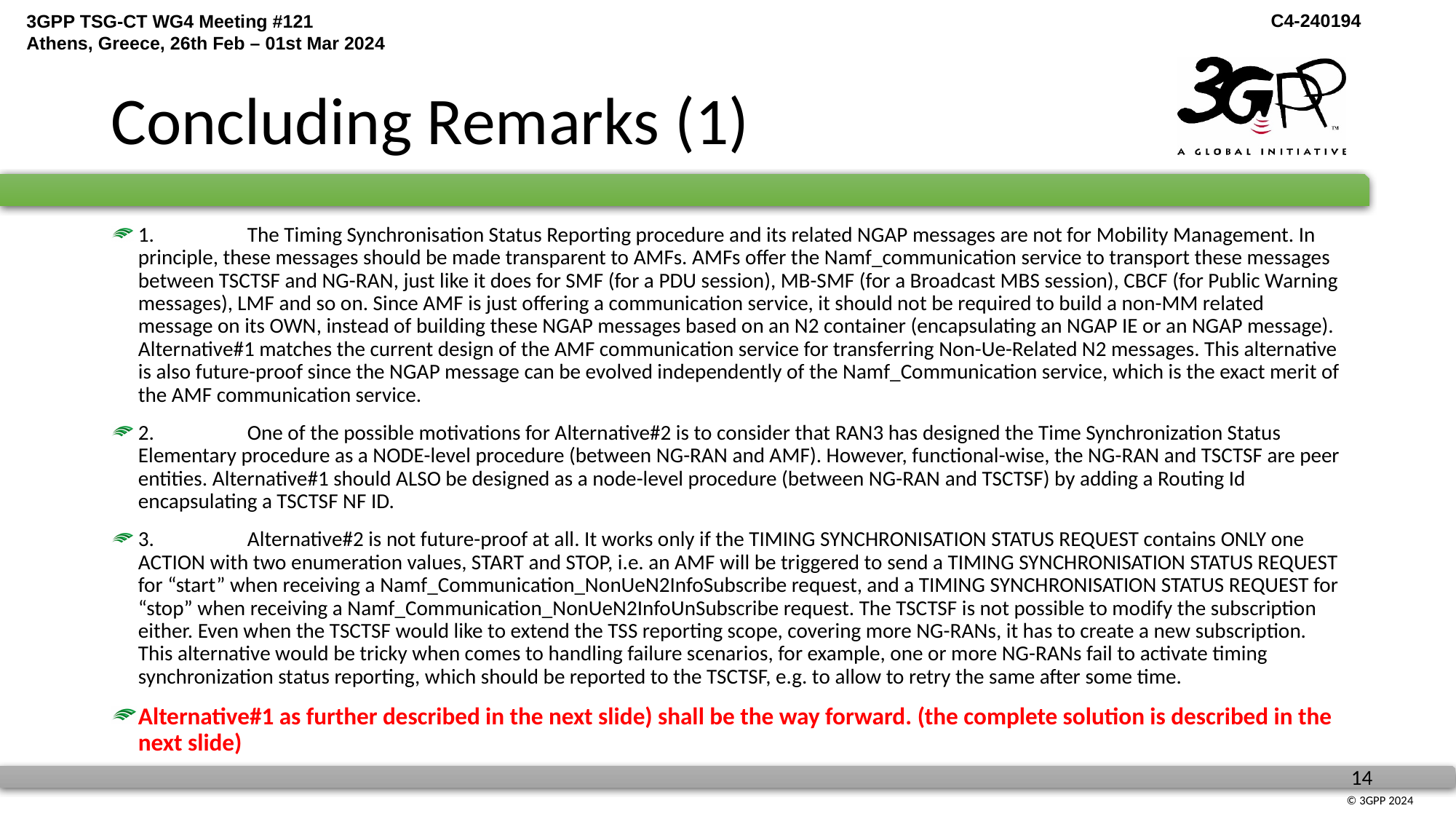

# Concluding Remarks (1)
1.	The Timing Synchronisation Status Reporting procedure and its related NGAP messages are not for Mobility Management. In principle, these messages should be made transparent to AMFs. AMFs offer the Namf_communication service to transport these messages between TSCTSF and NG-RAN, just like it does for SMF (for a PDU session), MB-SMF (for a Broadcast MBS session), CBCF (for Public Warning messages), LMF and so on. Since AMF is just offering a communication service, it should not be required to build a non-MM related message on its OWN, instead of building these NGAP messages based on an N2 container (encapsulating an NGAP IE or an NGAP message). Alternative#1 matches the current design of the AMF communication service for transferring Non-Ue-Related N2 messages. This alternative is also future-proof since the NGAP message can be evolved independently of the Namf_Communication service, which is the exact merit of the AMF communication service.
2.	One of the possible motivations for Alternative#2 is to consider that RAN3 has designed the Time Synchronization Status Elementary procedure as a NODE-level procedure (between NG-RAN and AMF). However, functional-wise, the NG-RAN and TSCTSF are peer entities. Alternative#1 should ALSO be designed as a node-level procedure (between NG-RAN and TSCTSF) by adding a Routing Id encapsulating a TSCTSF NF ID.
3.	Alternative#2 is not future-proof at all. It works only if the TIMING SYNCHRONISATION STATUS REQUEST contains ONLY one ACTION with two enumeration values, START and STOP, i.e. an AMF will be triggered to send a TIMING SYNCHRONISATION STATUS REQUEST for “start” when receiving a Namf_Communication_NonUeN2InfoSubscribe request, and a TIMING SYNCHRONISATION STATUS REQUEST for “stop” when receiving a Namf_Communication_NonUeN2InfoUnSubscribe request. The TSCTSF is not possible to modify the subscription either. Even when the TSCTSF would like to extend the TSS reporting scope, covering more NG-RANs, it has to create a new subscription. This alternative would be tricky when comes to handling failure scenarios, for example, one or more NG-RANs fail to activate timing synchronization status reporting, which should be reported to the TSCTSF, e.g. to allow to retry the same after some time.
Alternative#1 as further described in the next slide) shall be the way forward. (the complete solution is described in the next slide)